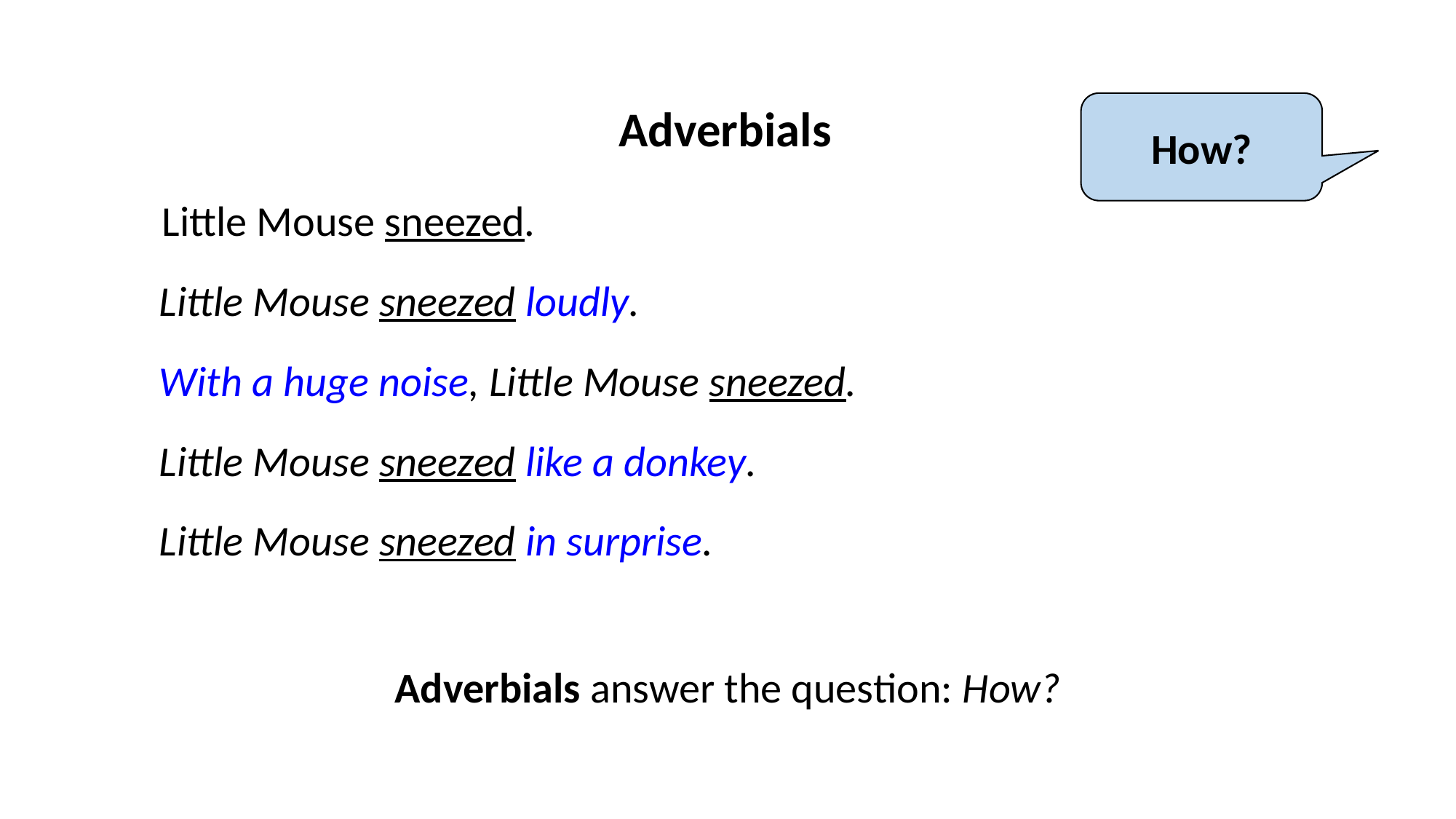

Adverbials
How?
Little Mouse sneezed.
Little Mouse sneezed loudly.
With a huge noise, Little Mouse sneezed.
Little Mouse sneezed like a donkey.
Little Mouse sneezed in surprise.
Adverbials answer the question: How?